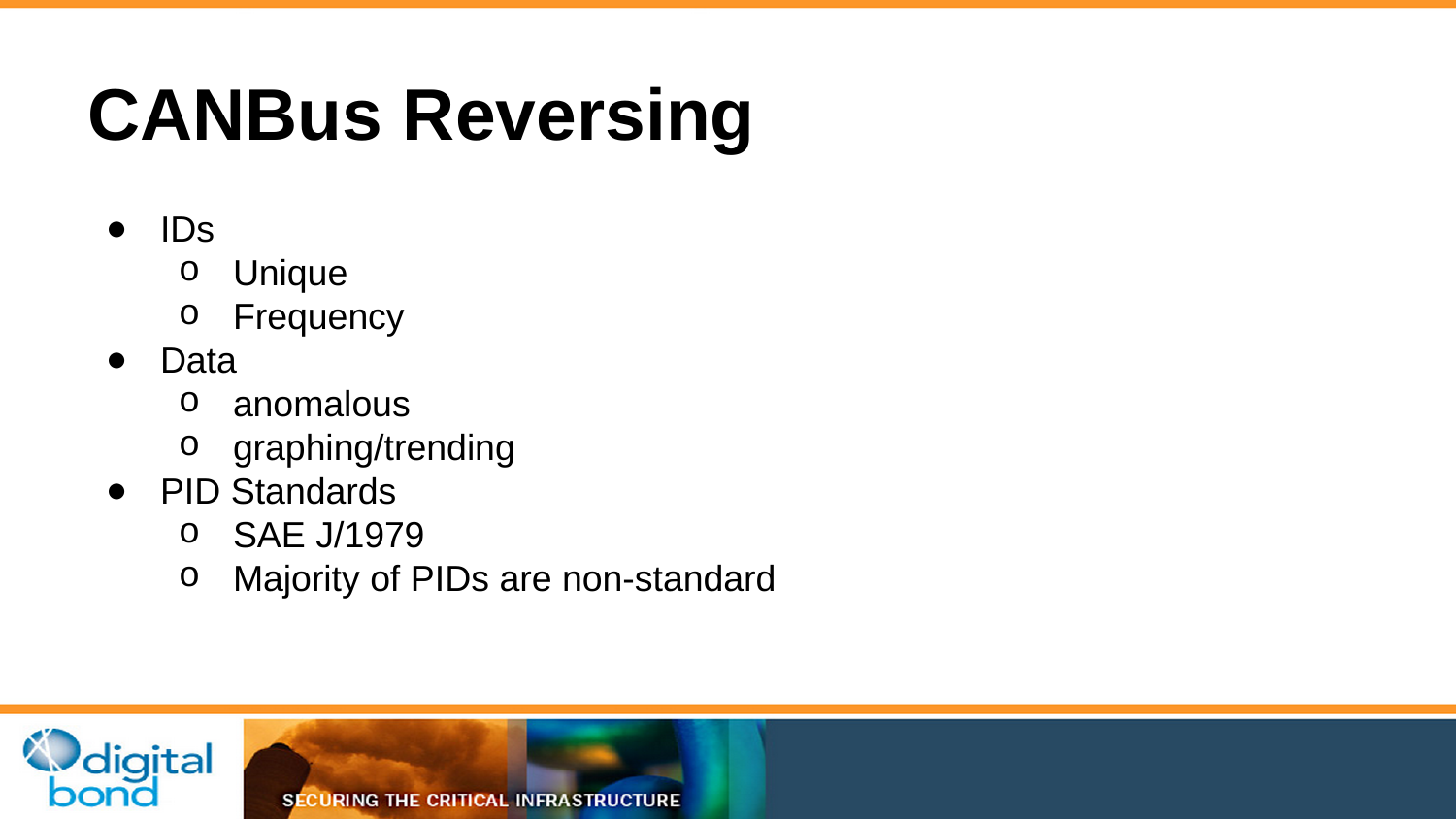

# CANBus Reversing
IDs
Unique
Frequency
Data
anomalous
graphing/trending
PID Standards
SAE J/1979
Majority of PIDs are non-standard